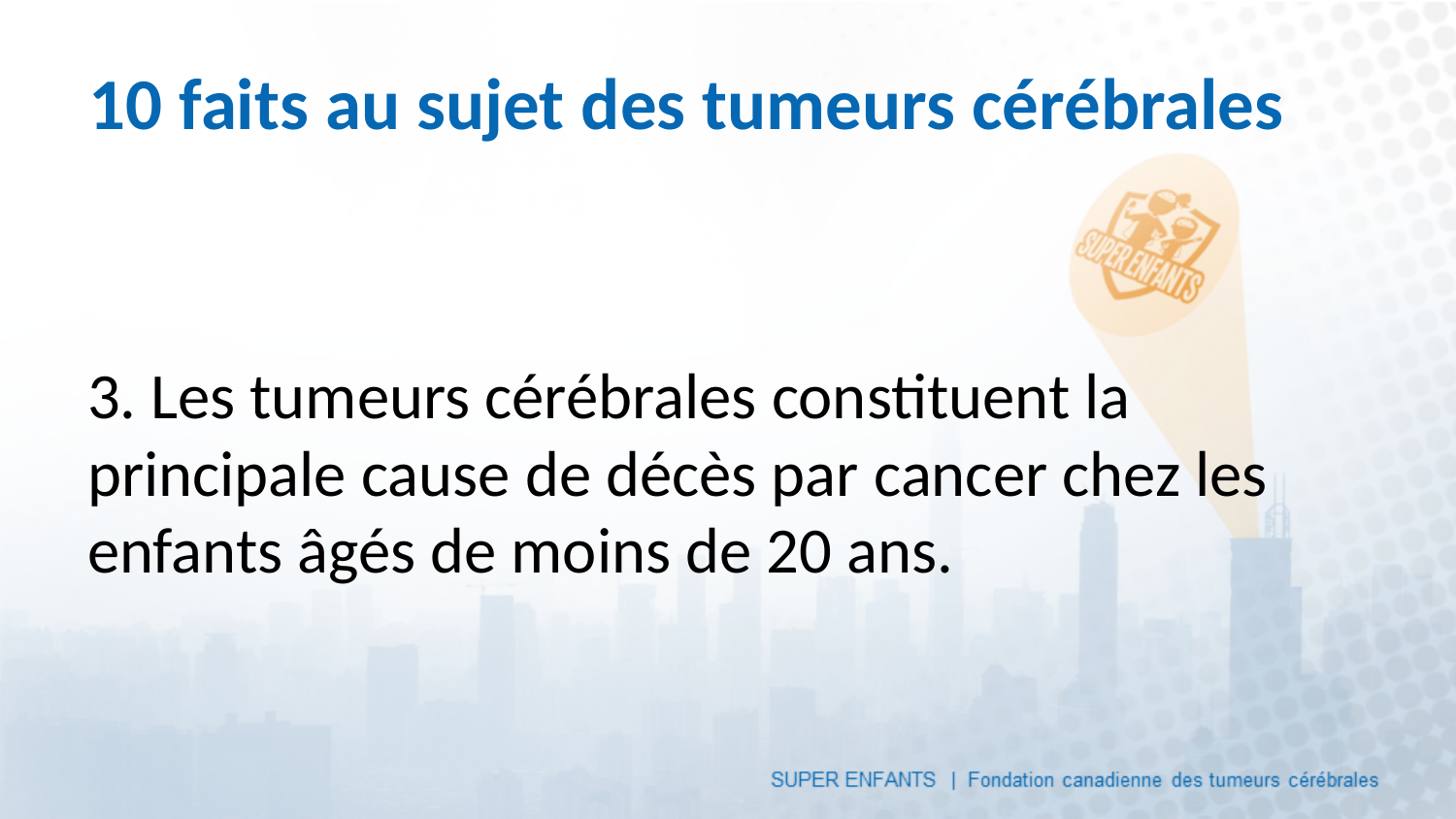

# 10 faits au sujet des tumeurs cérébrales
3. Les tumeurs cérébrales constituent la principale cause de décès par cancer chez les enfants âgés de moins de 20 ans.